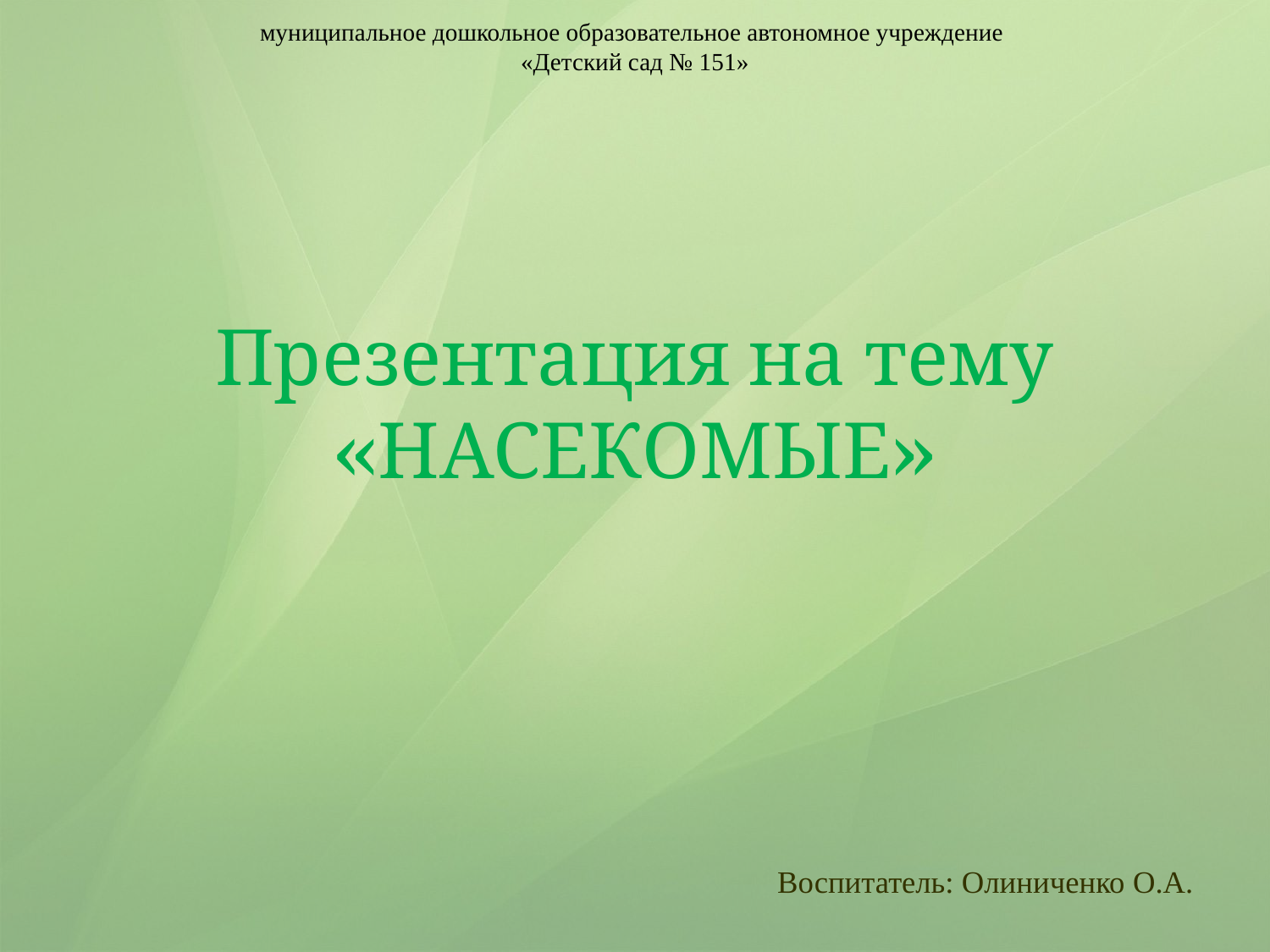

муниципальное дошкольное образовательное автономное учреждение
«Детский сад № 151»
# Презентация на тему «НАСЕКОМЫЕ»
Воспитатель: Олиниченко О.А.